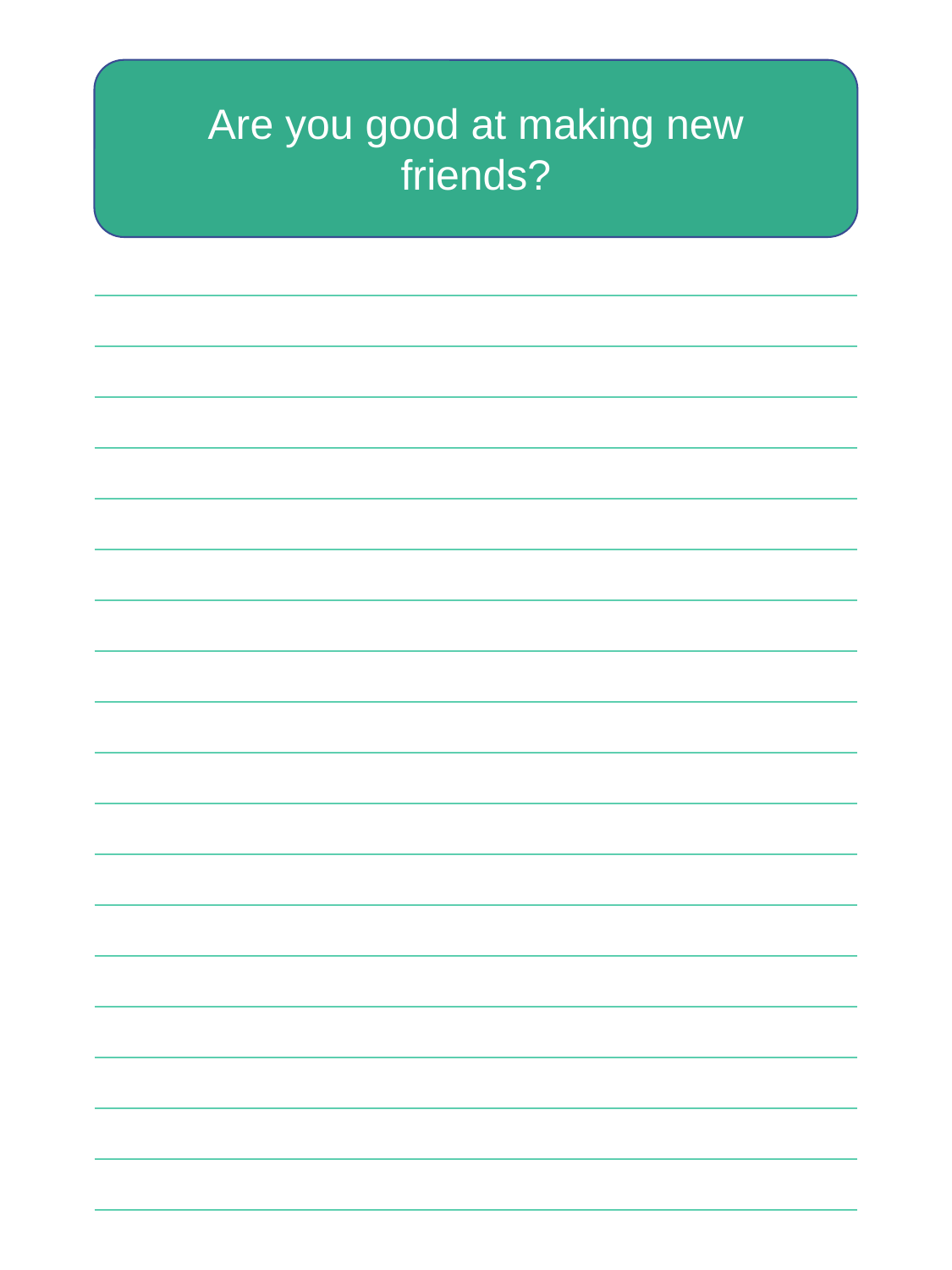

Are you good at making new friends?
|  |
| --- |
|  |
|  |
|  |
|  |
|  |
|  |
|  |
|  |
|  |
|  |
|  |
|  |
|  |
|  |
|  |
|  |
|  |